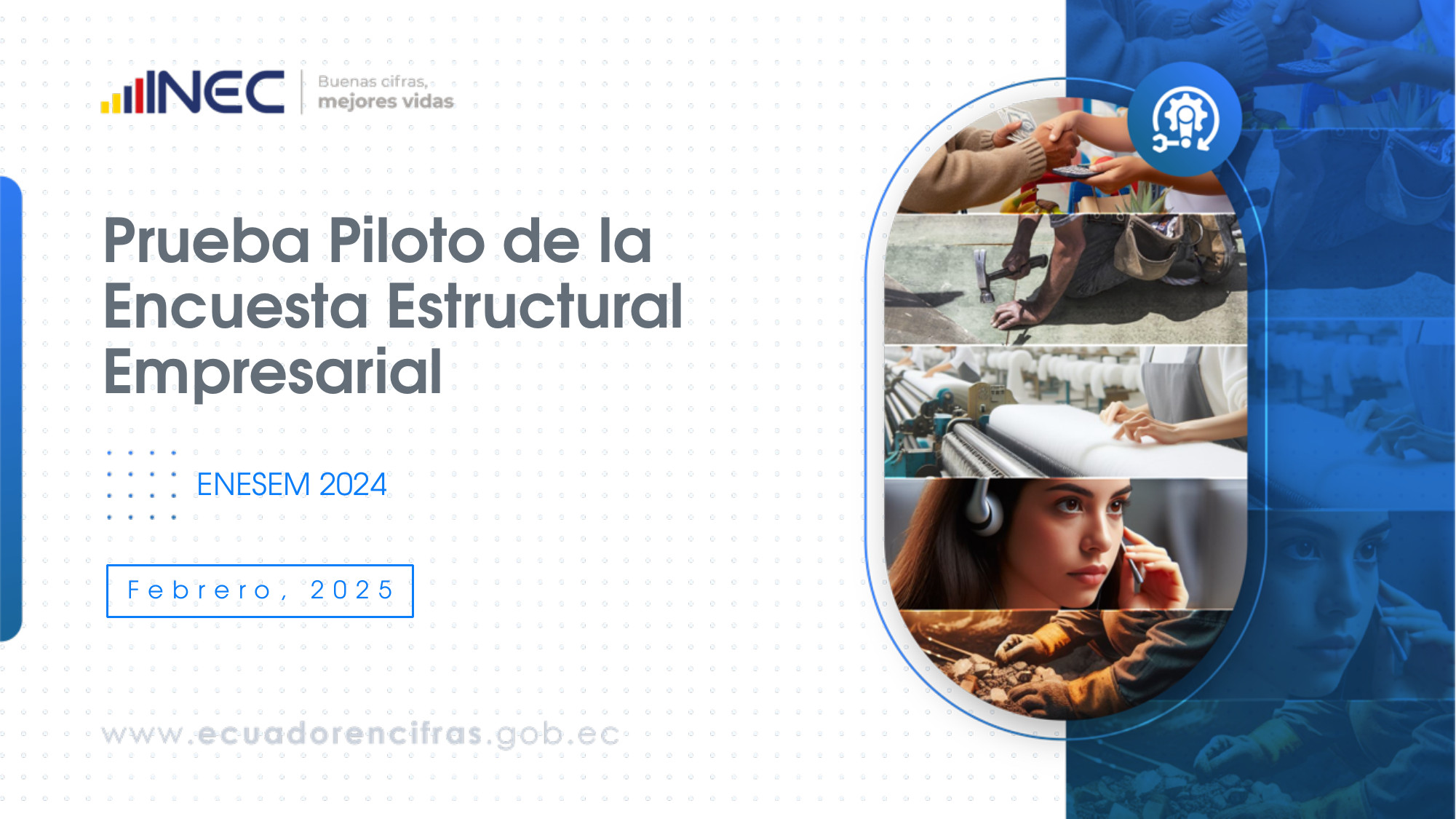

# Prueba Piloto de la Encuesta Estructural Empresarial
ENESEM 2024
Febrero, 2025